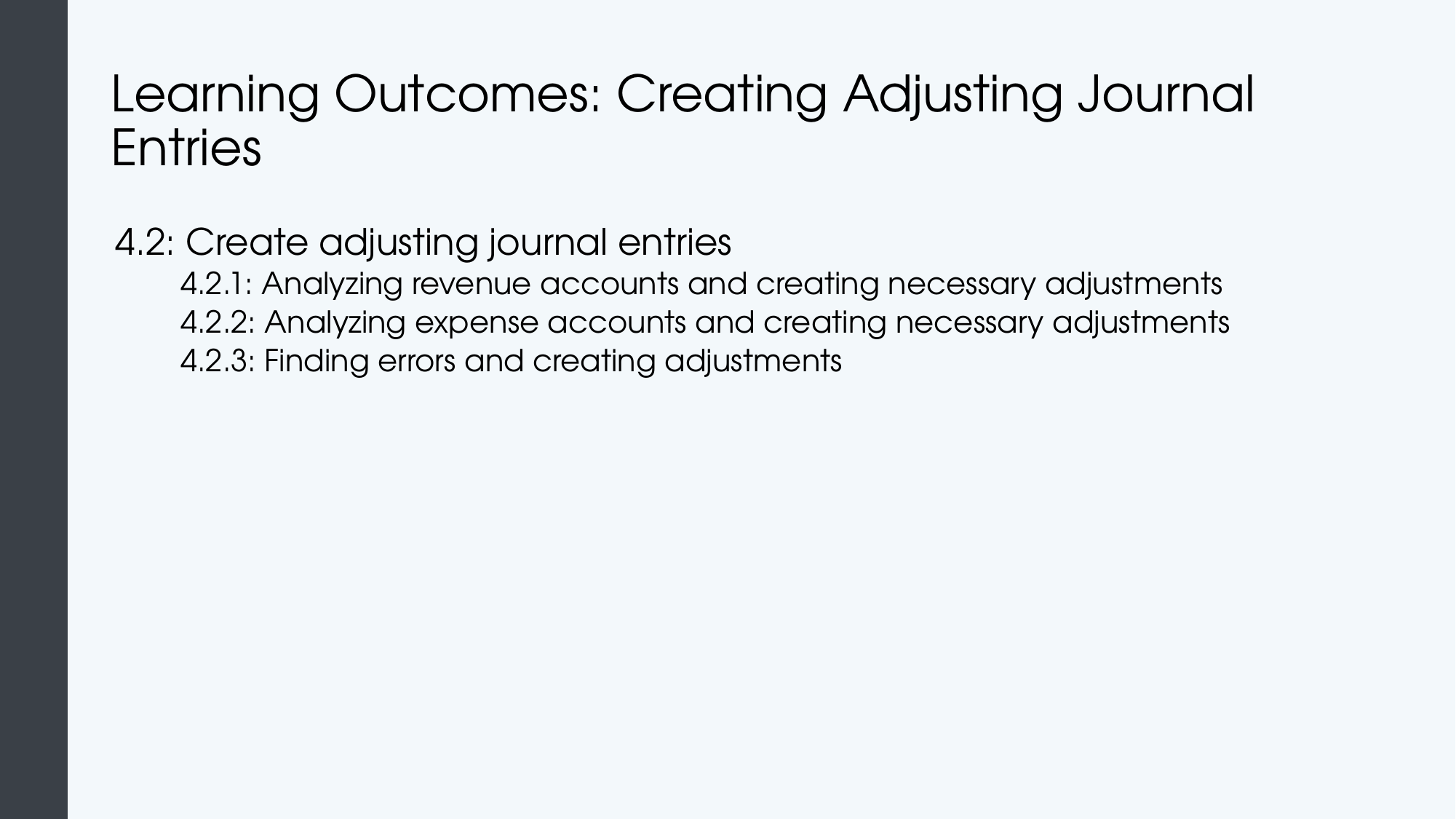

# Learning Outcomes: Creating Adjusting Journal Entries
4.2: Create adjusting journal entries
4.2.1: Analyzing revenue accounts and creating necessary adjustments
4.2.2: Analyzing expense accounts and creating necessary adjustments
4.2.3: Finding errors and creating adjustments